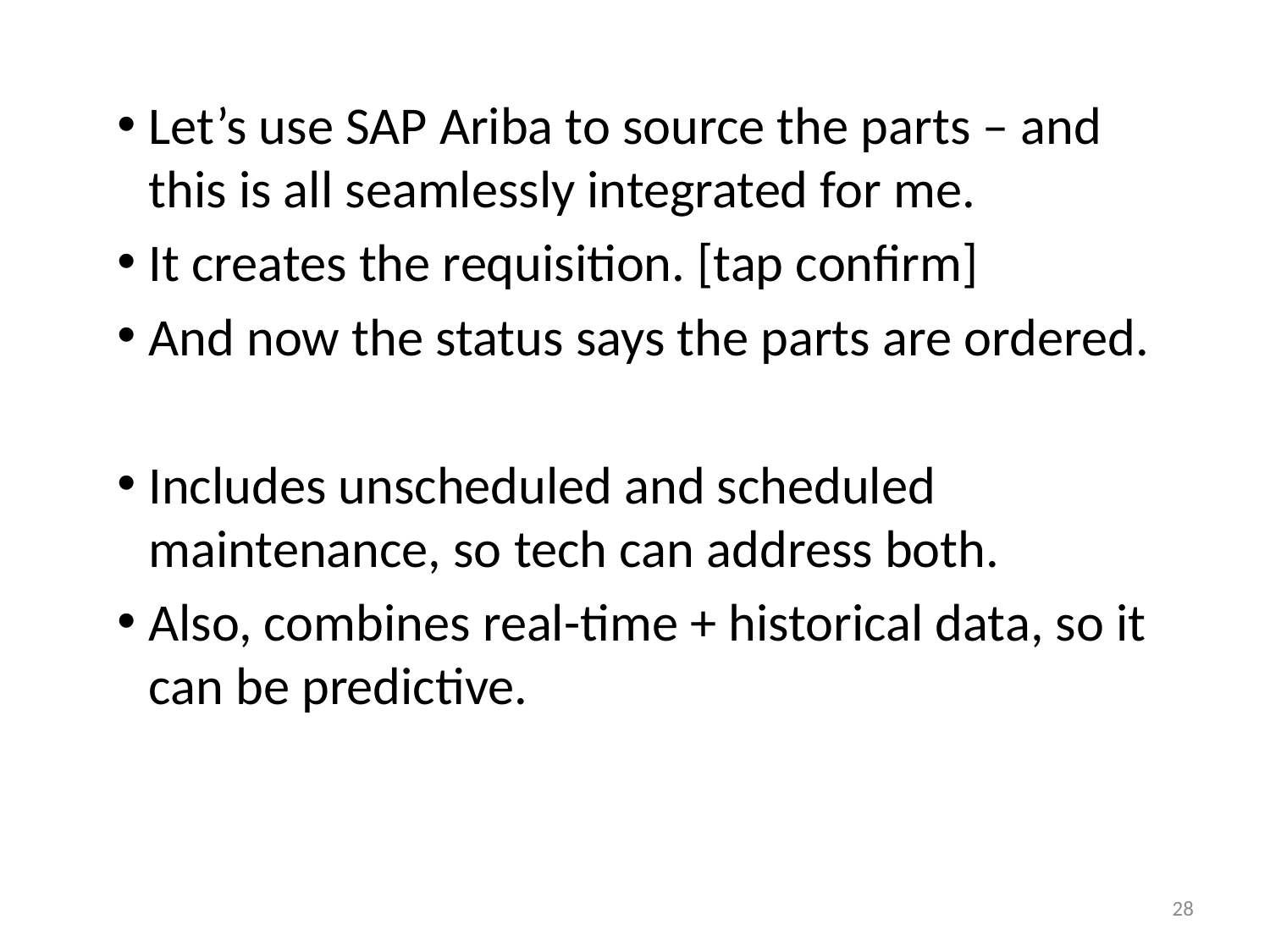

Let’s use SAP Ariba to source the parts – and this is all seamlessly integrated for me.
It creates the requisition. [tap confirm]
And now the status says the parts are ordered.

Includes unscheduled and scheduled maintenance, so tech can address both.
Also, combines real-time + historical data, so it can be predictive.

28